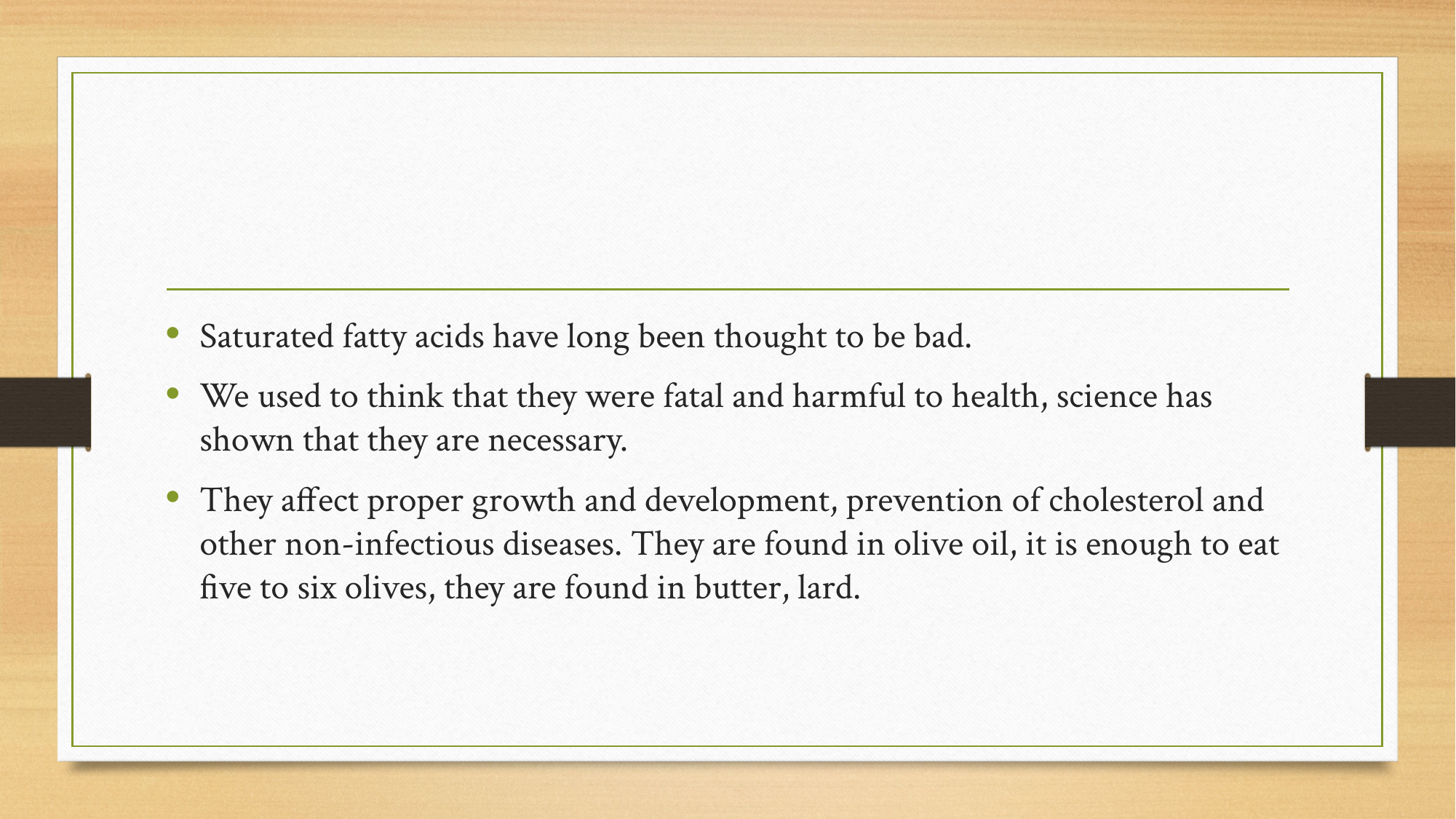

Saturated fatty acids have long been thought to be bad.
We used to think that they were fatal and harmful to health, science has shown that they are necessary.
They affect proper growth and development, prevention of cholesterol and other non-infectious diseases. They are found in olive oil, it is enough to eat five to six olives, they are found in butter, lard.